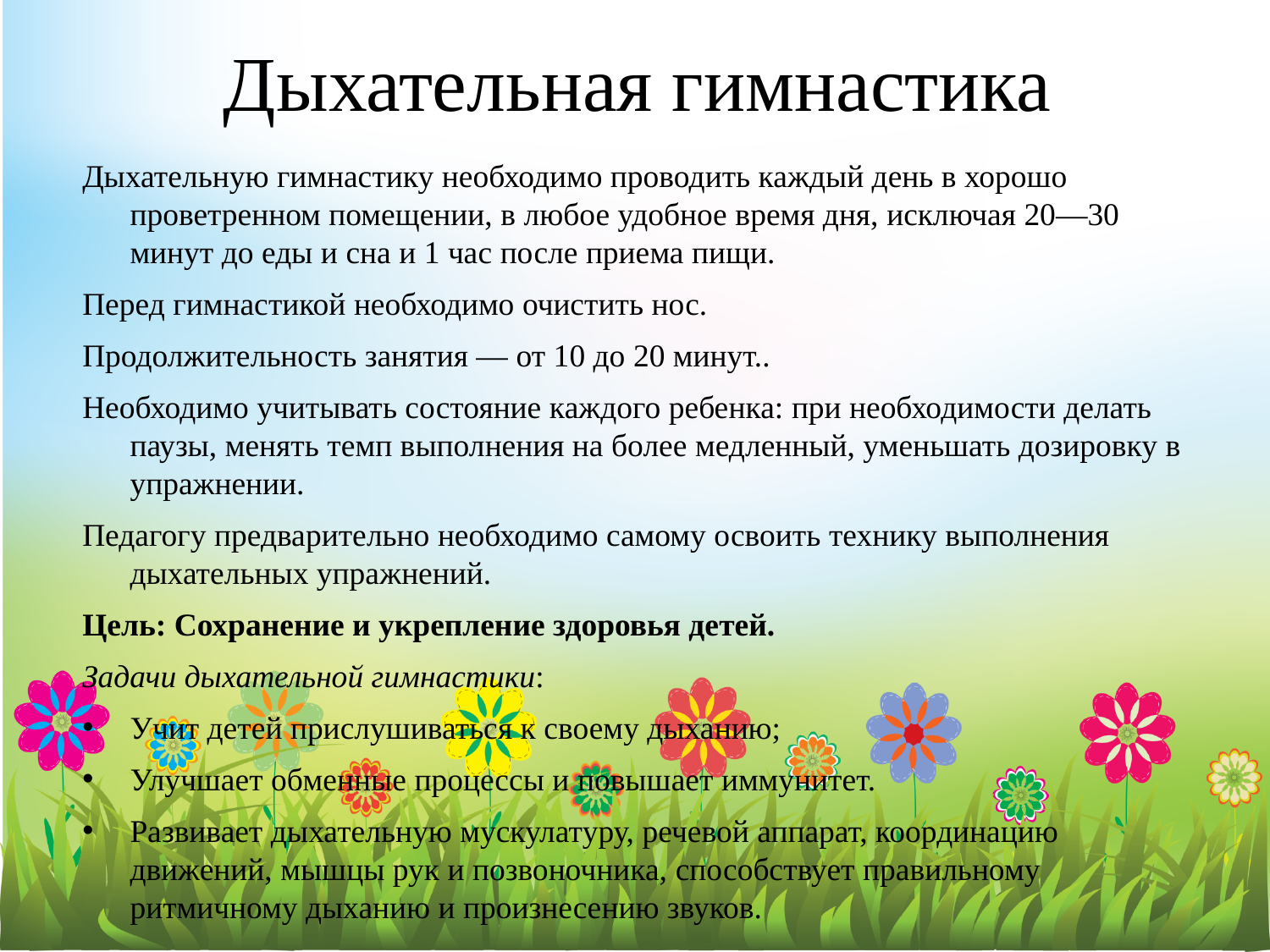

# Дыхательная гимнастика
Дыхательную гимнастику необходимо проводить каждый день в хорошо проветренном помещении, в любое удобное время дня, исключая 20—30 минут до еды и сна и 1 час после приема пищи.
Перед гимнастикой необходимо очистить нос.
Продолжительность занятия — от 10 до 20 минут..
Необходимо учитывать состояние каждого ребенка: при необходимости делать паузы, менять темп выполнения на более медленный, уменьшать дозировку в упражнении.
Педагогу предварительно необходимо самому освоить технику выполнения дыхательных упражнений.
Цель: Сохранение и укрепление здоровья детей.
Задачи дыхательной гимнастики:
Учит детей прислушиваться к своему дыханию;
Улучшает обменные процессы и повышает иммунитет.
Развивает дыхательную мускулатуру, речевой аппарат, координацию движений, мышцы рук и позвоночника, способствует правильному ритмичному дыханию и произнесению звуков.